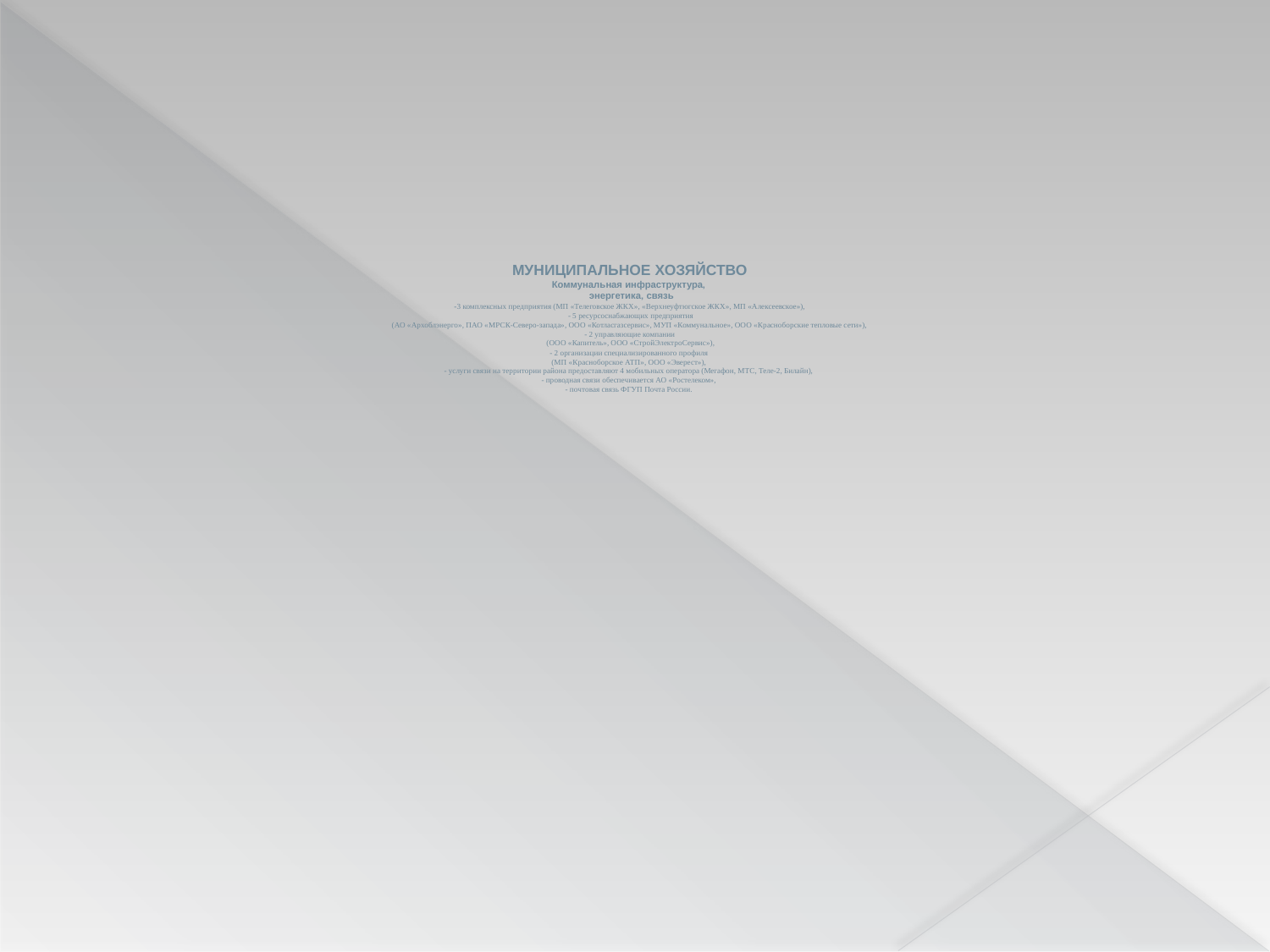

# МУНИЦИПАЛЬНОЕ ХОЗЯЙСТВО Коммунальная инфраструктура, энергетика, связь -3 комплексных предприятия (МП «Телеговское ЖКХ», «Верхнеуфтюгское ЖКХ», МП «Алексеевское»), - 5 ресурсоснабжающих предприятия (АО «Архоблэнерго», ПАО «МРСК-Северо-запада», ООО «Котласгазсервис», МУП «Коммунальное», ООО «Красноборские тепловые сети»), - 2 управляющие компании (ООО «Капитель», ООО «СтройЭлектроСервис»), - 2 организации специализированного профиля (МП «Красноборское АТП», ООО «Эверест»), - услуги связи на территории района предоставляют 4 мобильных оператора (Мегафон, МТС, Теле-2, Билайн), - проводная связи обеспечивается АО «Ростелеком», - почтовая связь ФГУП Почта России.